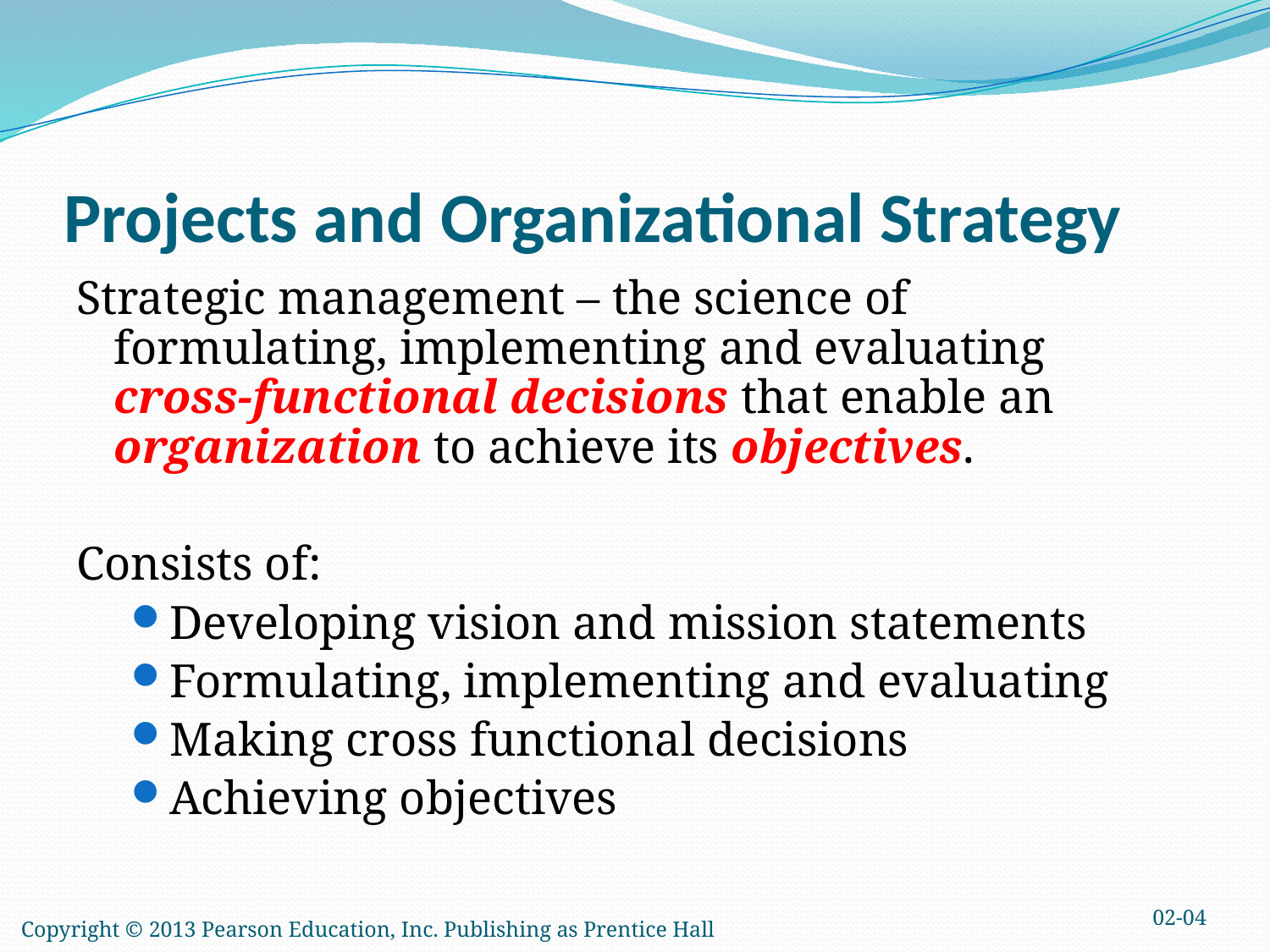

# Projects and Organizational Strategy
Strategic management – the science of formulating, implementing and evaluating cross-functional decisions that enable an organization to achieve its objectives.

Consists of:
Developing vision and mission statements
Formulating, implementing and evaluating
Making cross functional decisions
Achieving objectives

02-04